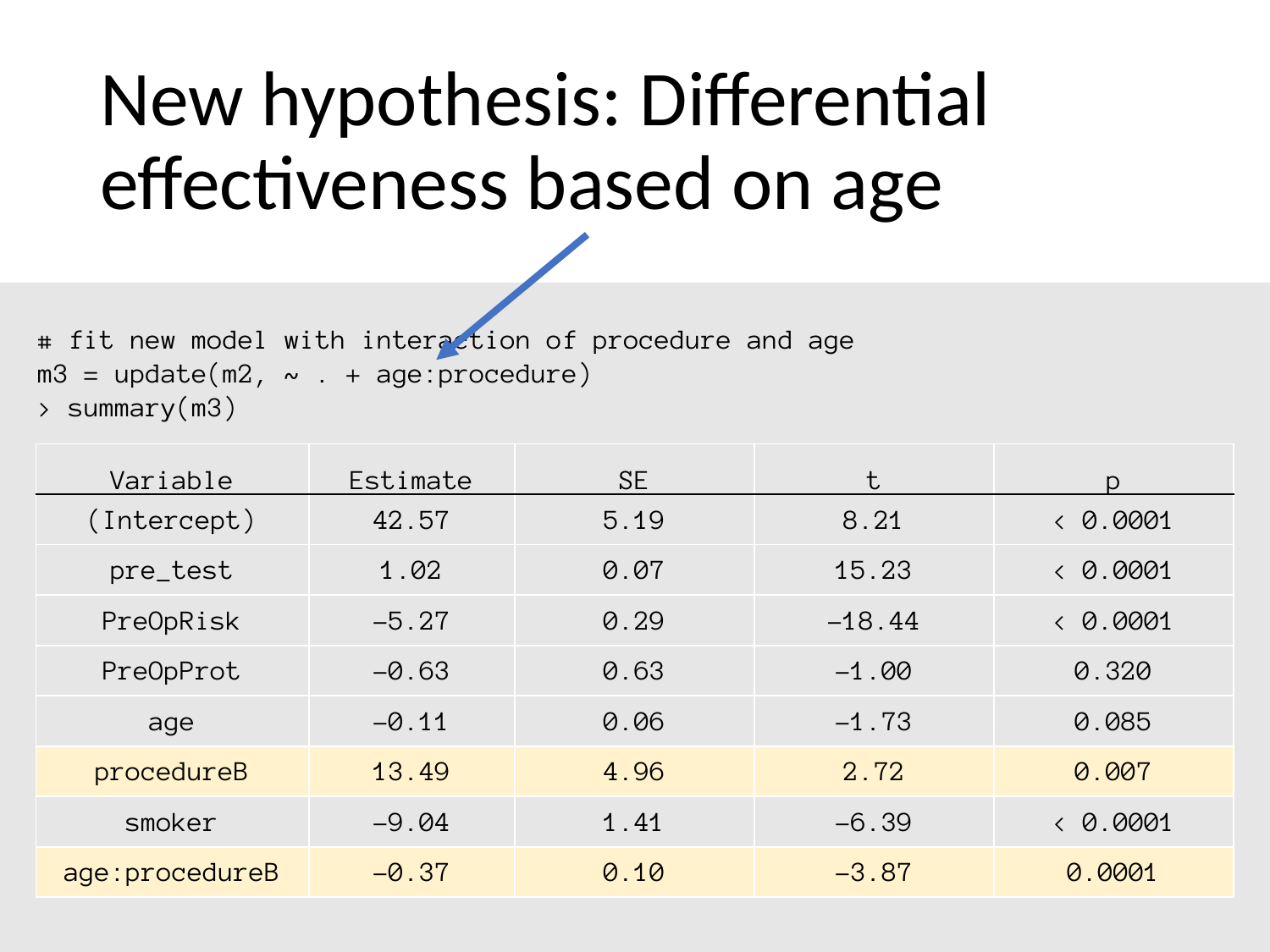

# New hypothesis: Differential effectiveness based on age
# fit new model with interaction of procedure and age
m3 = update(m2, ~ . + age:procedure)
> summary(m3)

| Variable | Estimate | SE | t | p |
| --- | --- | --- | --- | --- |
| (Intercept) | 42.57 | 5.19 | 8.21 | < 0.0001 |
| pre\_test | 1.02 | 0.07 | 15.23 | < 0.0001 |
| PreOpRisk | -5.27 | 0.29 | -18.44 | < 0.0001 |
| PreOpProt | -0.63 | 0.63 | -1.00 | 0.320 |
| age | -0.11 | 0.06 | -1.73 | 0.085 |
| procedureB | 13.49 | 4.96 | 2.72 | 0.007 |
| smoker | -9.04 | 1.41 | -6.39 | < 0.0001 |
| age:procedureB | -0.37 | 0.10 | -3.87 | 0.0001 |